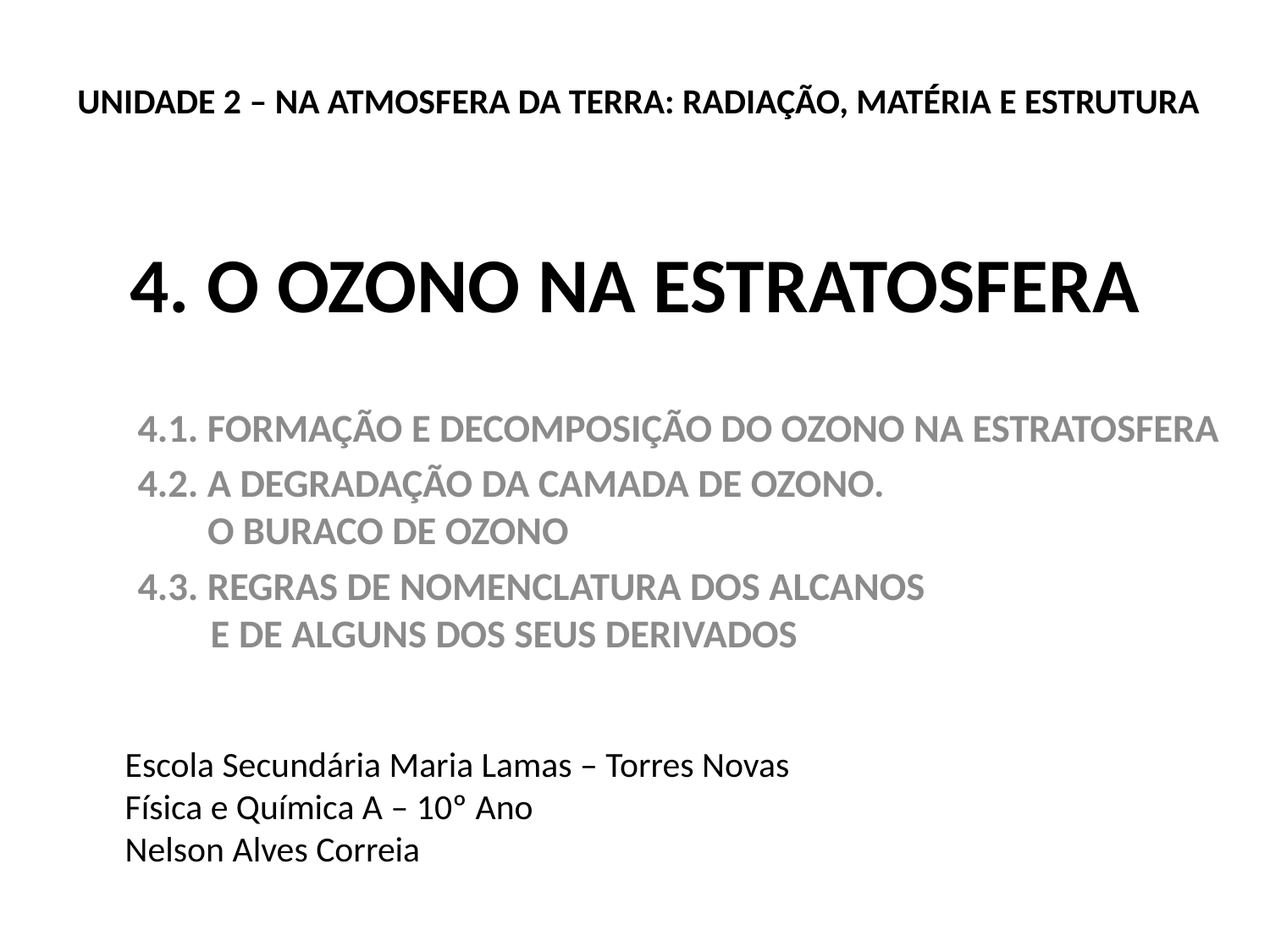

UNIDADE 2 – NA ATMOSFERA DA TERRA: RADIAÇÃO, MATÉRIA E ESTRUTURA
# 4. O OZONO NA ESTRATOSFERA
4.1. FORMAÇÃO E DECOMPOSIÇÃO DO OZONO NA ESTRATOSFERA
4.2. A DEGRADAÇÃO DA CAMADA DE OZONO.
O BURACO DE OZONO
4.3. REGRAS DE NOMENCLATURA DOS ALCANOS
E DE ALGUNS DOS SEUS DERIVADOS
Escola Secundária Maria Lamas – Torres Novas
Física e Química A – 10º Ano
Nelson Alves Correia